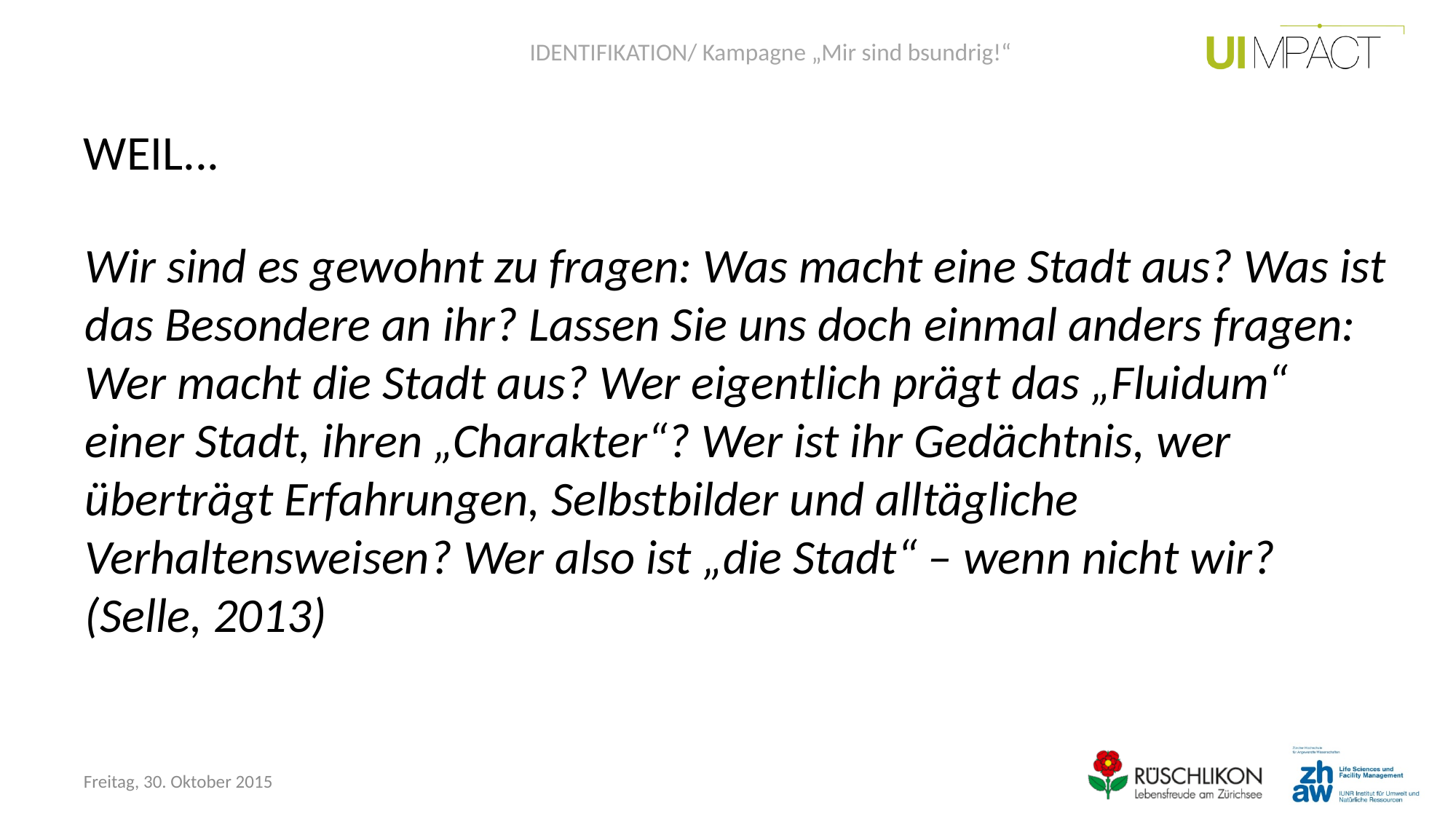

IDENTIFIKATION/ Kampagne „Mir sind bsundrig!“
# WEIL...
Wir sind es gewohnt zu fragen: Was macht eine Stadt aus? Was ist das Besondere an ihr? Lassen Sie uns doch einmal anders fragen: Wer macht die Stadt aus? Wer eigentlich prägt das „Fluidum“ einer Stadt, ihren „Charakter“? Wer ist ihr Gedächtnis, wer überträgt Erfahrungen, Selbstbilder und alltägliche Verhaltensweisen? Wer also ist „die Stadt“ – wenn nicht wir? (Selle, 2013)
Freitag, 30. Oktober 2015